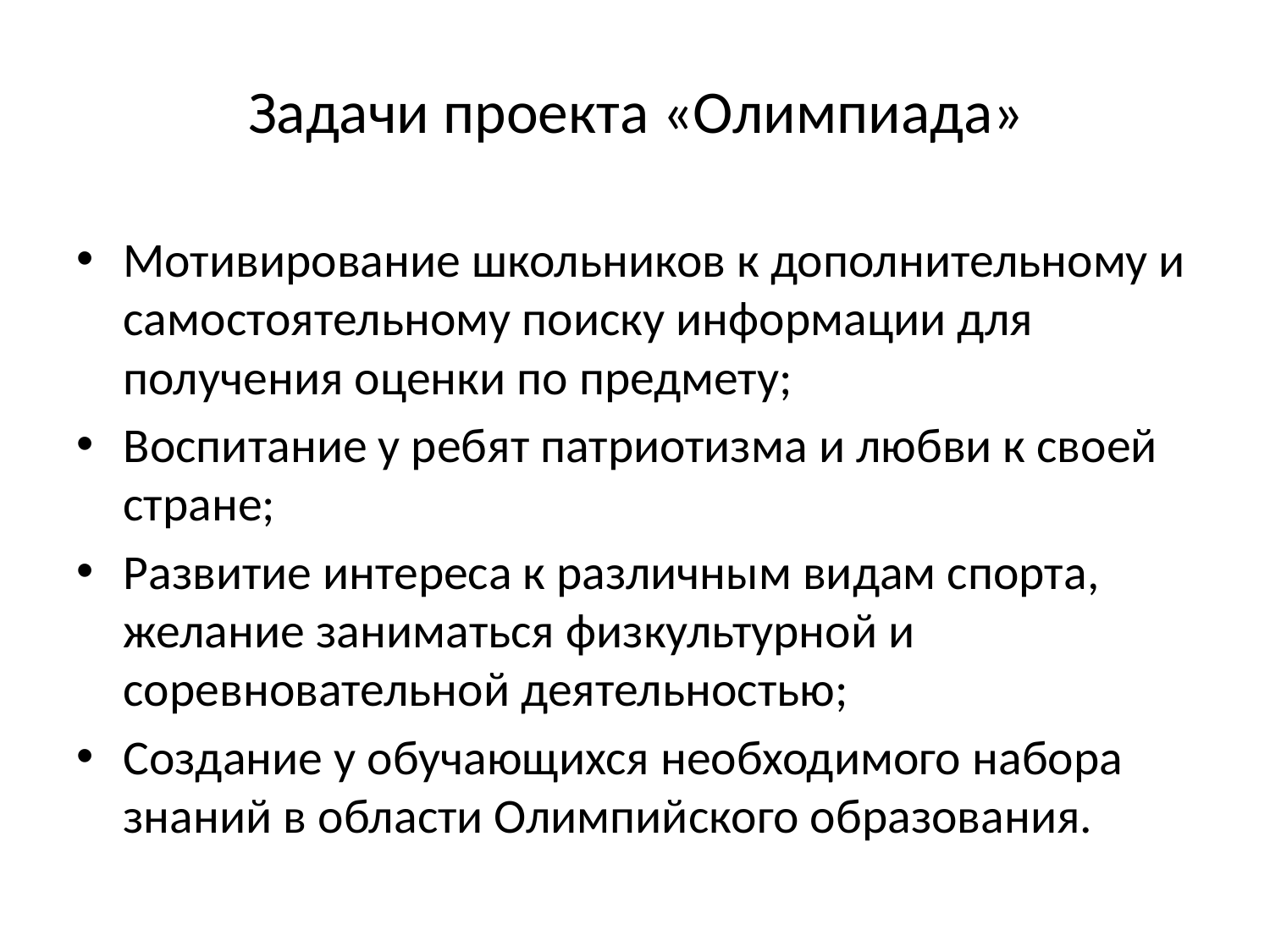

# Задачи проекта «Олимпиада»
Мотивирование школьников к дополнительному и самостоятельному поиску информации для получения оценки по предмету;
Воспитание у ребят патриотизма и любви к своей стране;
Развитие интереса к различным видам спорта, желание заниматься физкультурной и соревновательной деятельностью;
Создание у обучающихся необходимого набора знаний в области Олимпийского образования.